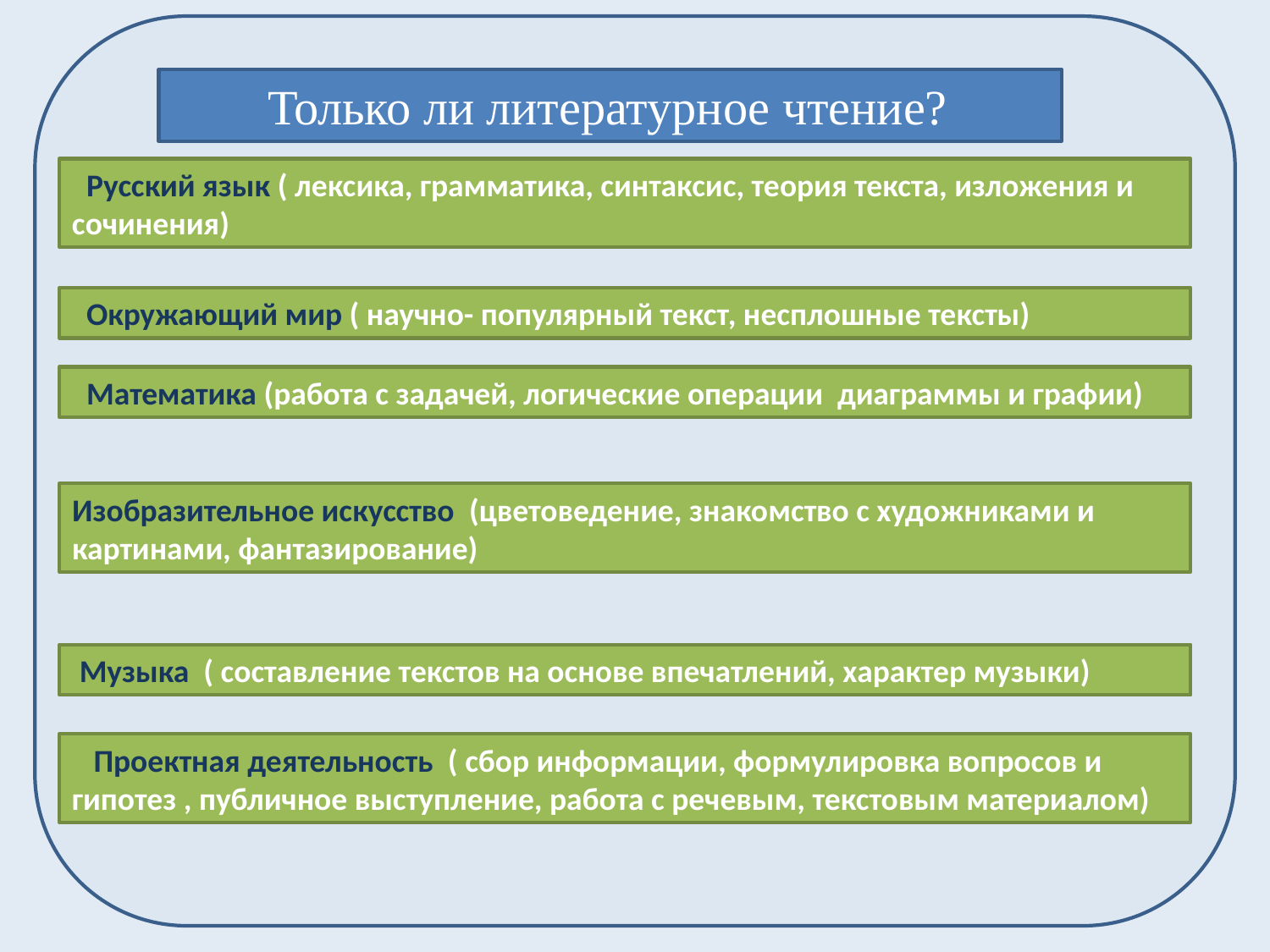

Только ли литературное чтение?
  Русский язык ( лексика, грамматика, синтаксис, теория текста, изложения и сочинения)
  Окружающий мир ( научно- популярный текст, несплошные тексты)
.

  Математика (работа с задачей, логические операции  диаграммы и графии)
Изобразительное искусство  (цветоведение, знакомство с художниками и картинами, фантазирование)
 Музыка  ( составление текстов на основе впечатлений, характер музыки)
   Проектная деятельность  ( сбор информации, формулировка вопросов и гипотез , публичное выступление, работа с речевым, текстовым материалом)